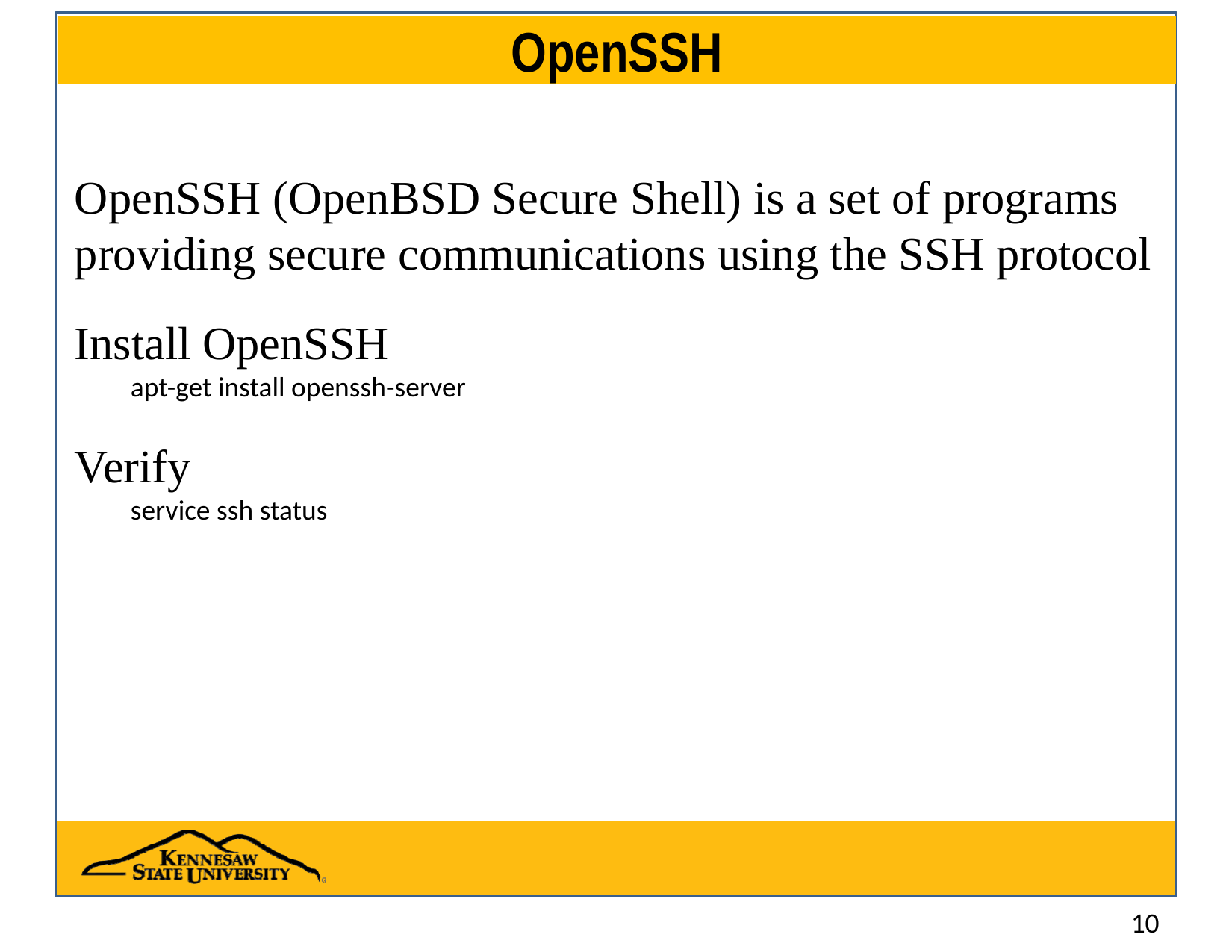

# OpenSSH
OpenSSH (OpenBSD Secure Shell) is a set of programs providing secure communications using the SSH protocol

Install OpenSSH
apt-get install openssh-server

Verify
service ssh status